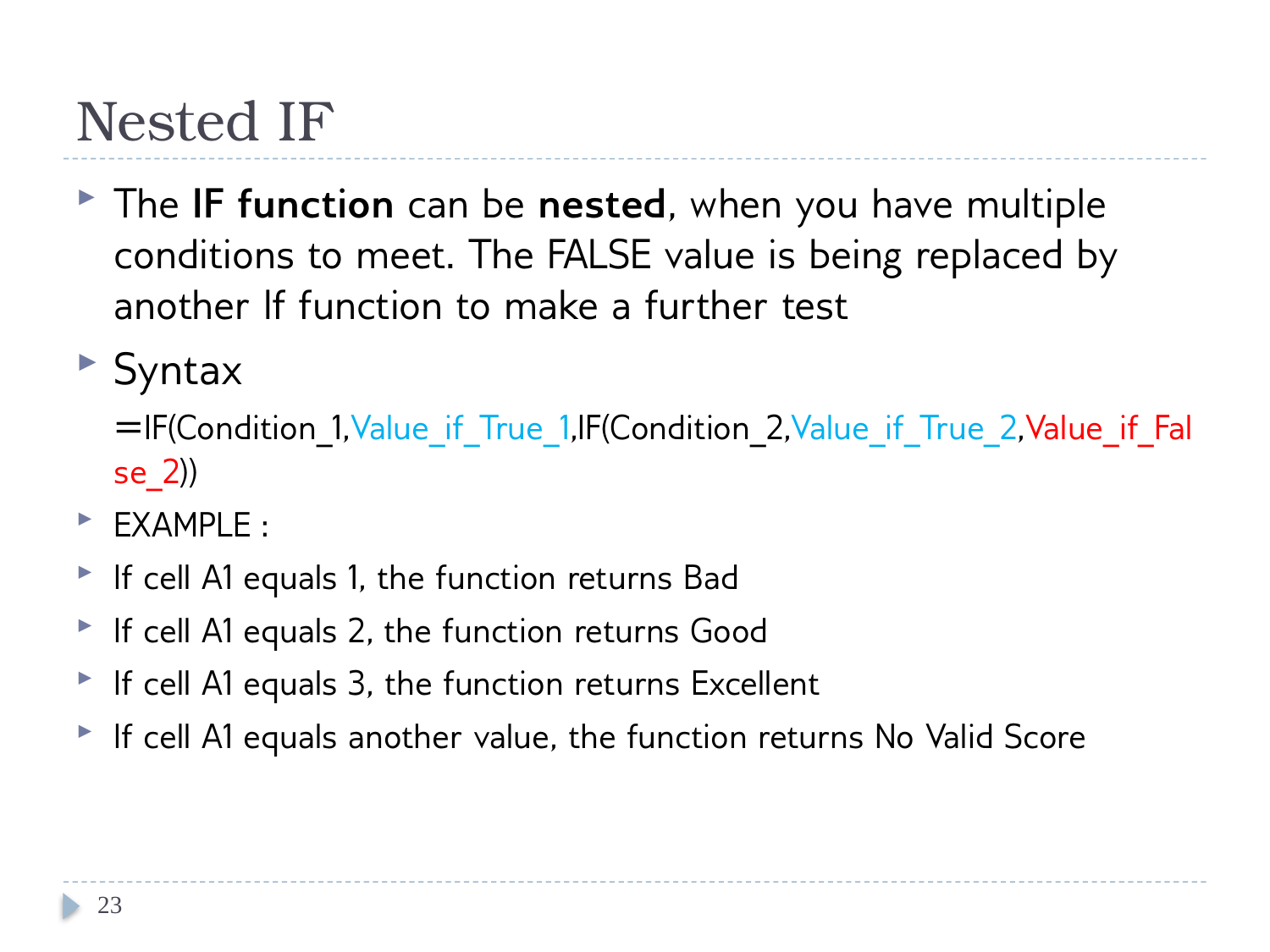

# Nested IF
The IF function can be nested, when you have multiple conditions to meet. The FALSE value is being replaced by another If function to make a further test
Syntax =IF(Condition_1,Value_if_True_1,IF(Condition_2,Value_if_True_2,Value_if_False_2))
EXAMPLE :
If cell A1 equals 1, the function returns Bad
If cell A1 equals 2, the function returns Good
If cell A1 equals 3, the function returns Excellent
If cell A1 equals another value, the function returns No Valid Score

23